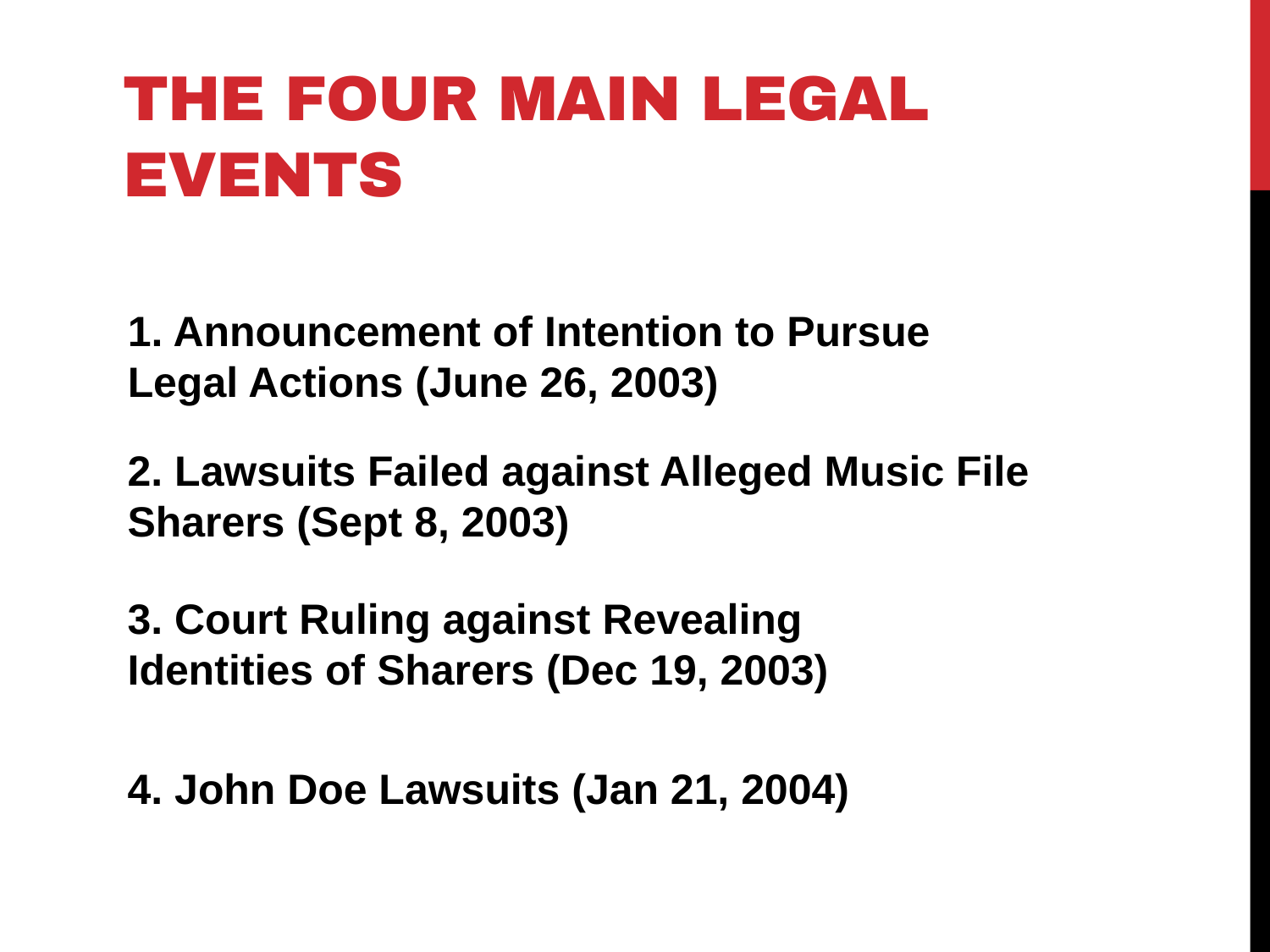

# The four main legal events
1. Announcement of Intention to Pursue Legal Actions (June 26, 2003)
2. Lawsuits Failed against Alleged Music File Sharers (Sept 8, 2003)
3. Court Ruling against Revealing Identities of Sharers (Dec 19, 2003)
4. John Doe Lawsuits (Jan 21, 2004)